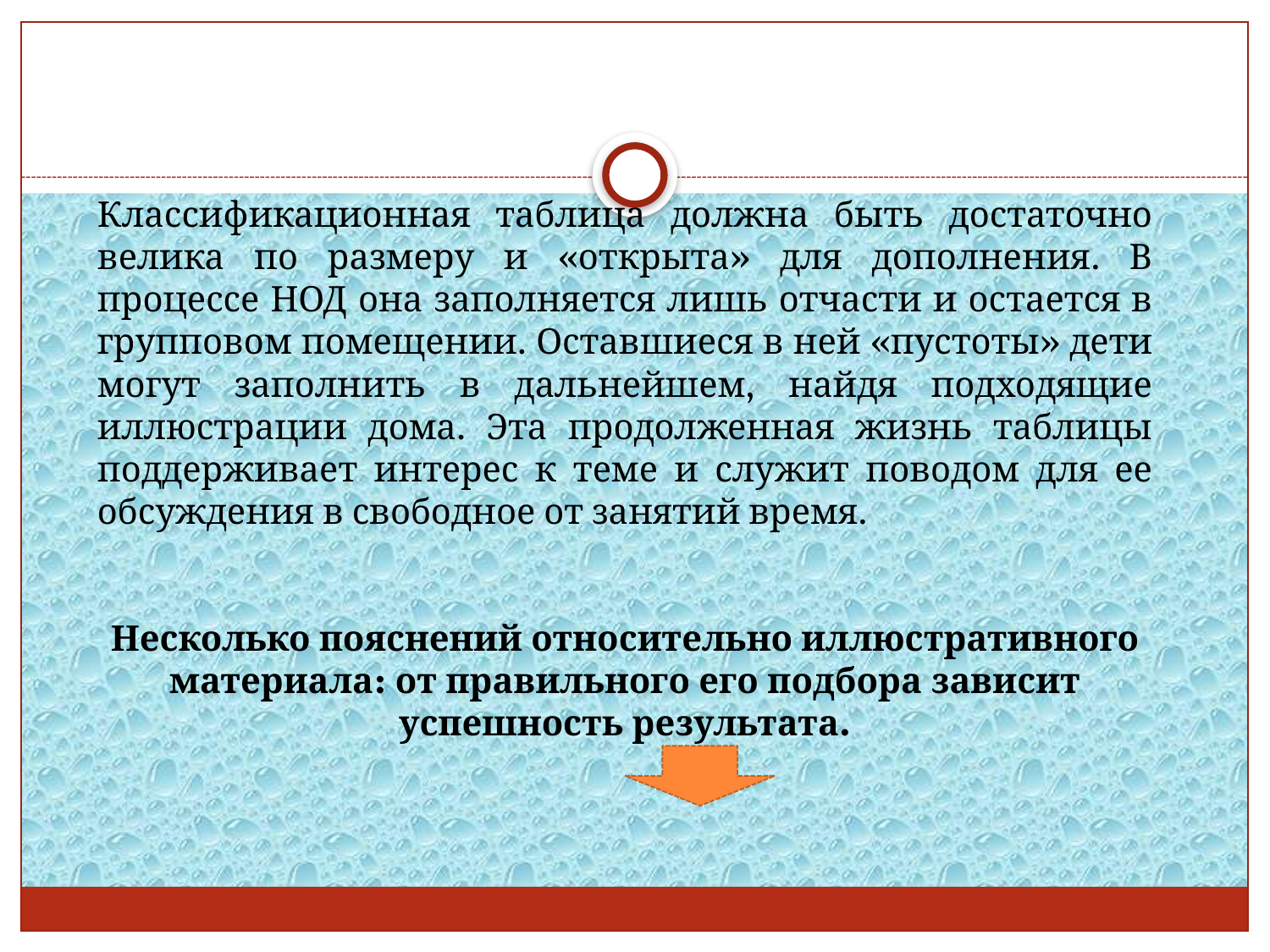

Классификационная таблица должна быть достаточно велика по размеру и «открыта» для дополнения. В процессе НОД она заполняется лишь отчасти и остается в групповом помещении. Оставшиеся в ней «пустоты» дети могут заполнить в дальнейшем, найдя подходящие иллюстрации дома. Эта продолженная жизнь таблицы поддерживает интерес к теме и служит поводом для ее обсуждения в свободное от занятий время.

Несколько пояснений относительно иллюстративного материала: от правильного его подбора зависит успешность результата.